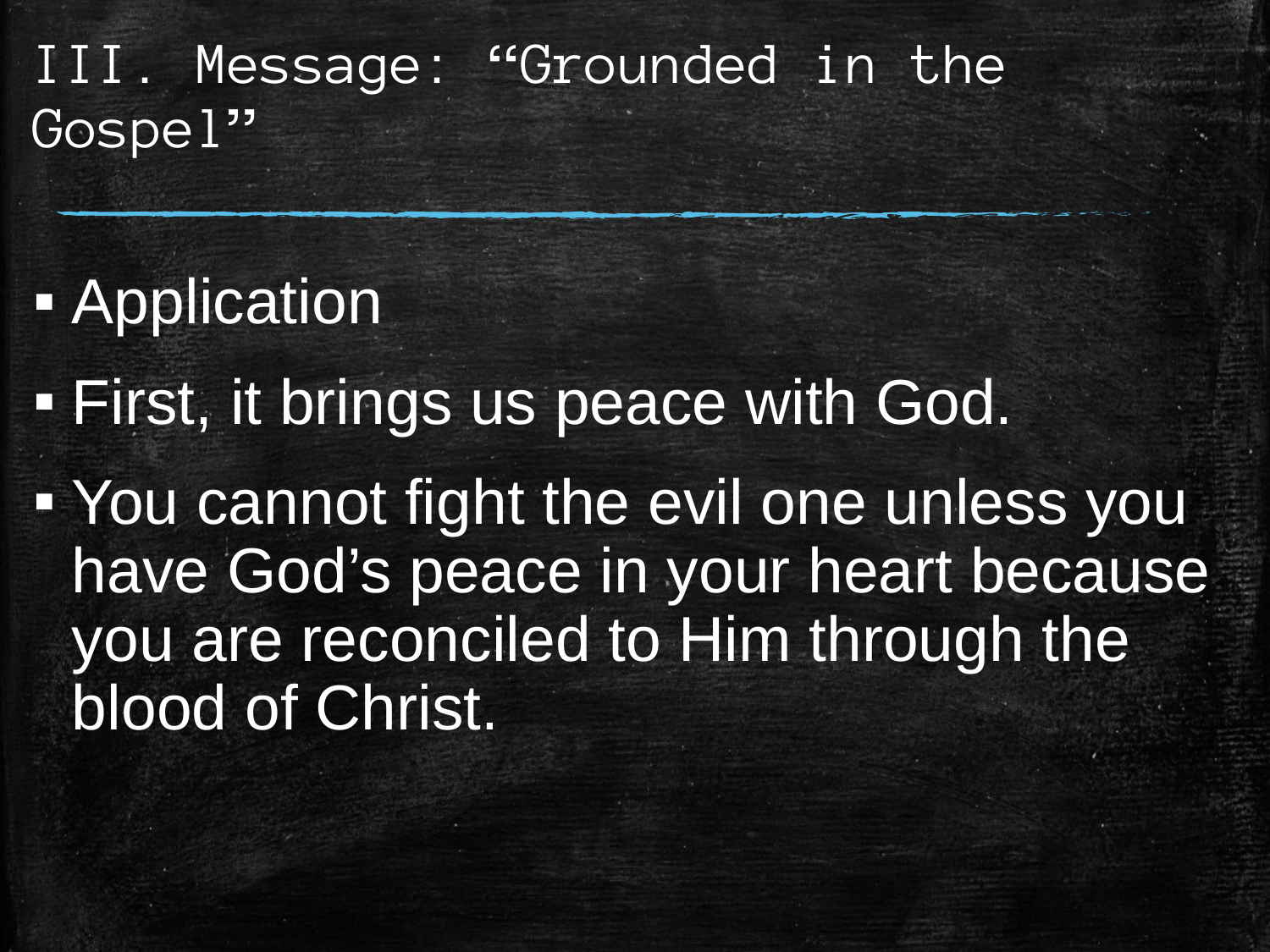

# III. Message: “Grounded in the Gospel”
Application
First, it brings us peace with God.
You cannot fight the evil one unless you have God’s peace in your heart because you are reconciled to Him through the blood of Christ.